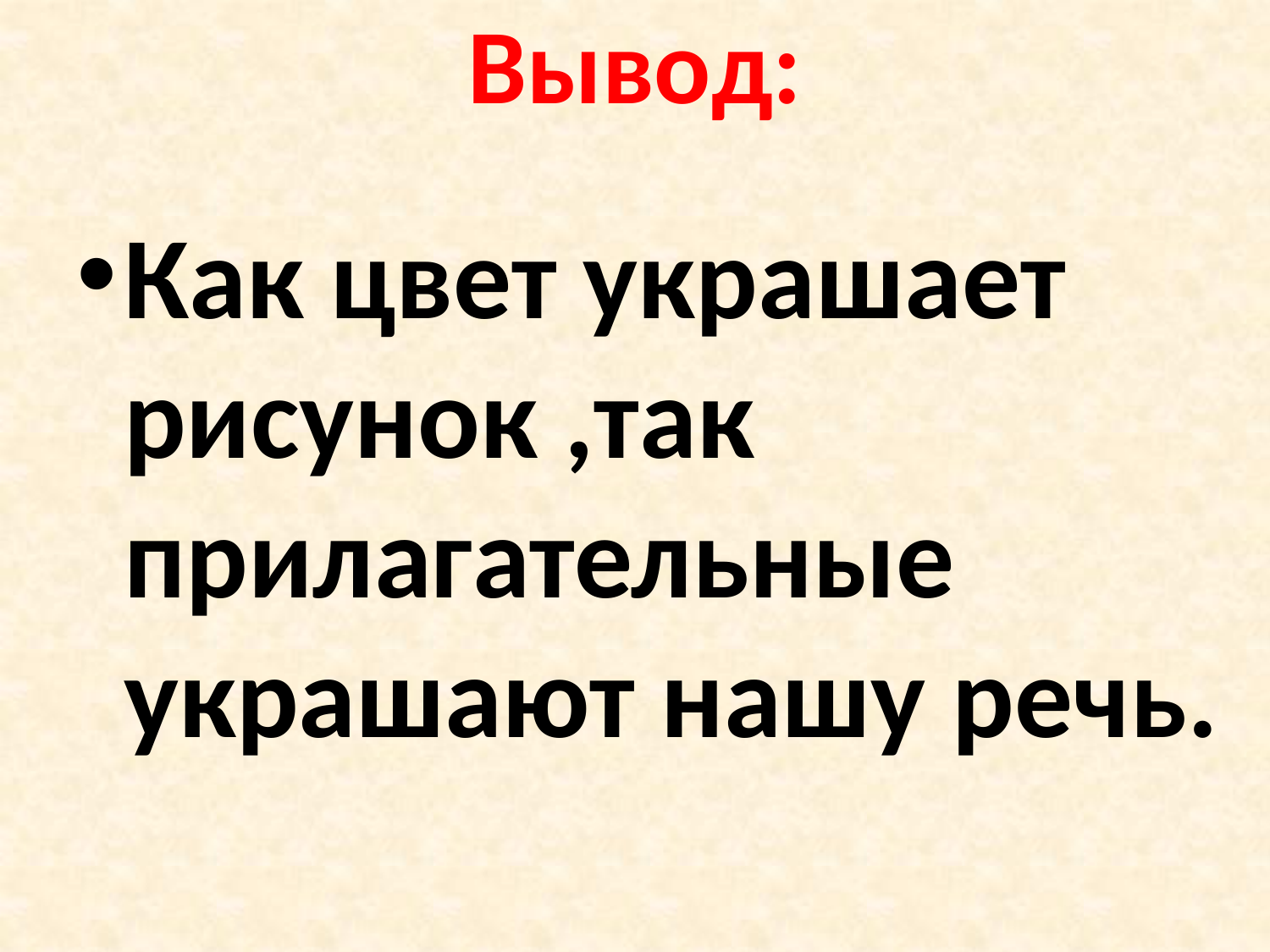

# Вывод:
Как цвет украшает рисунок ,так прилагательные украшают нашу речь.